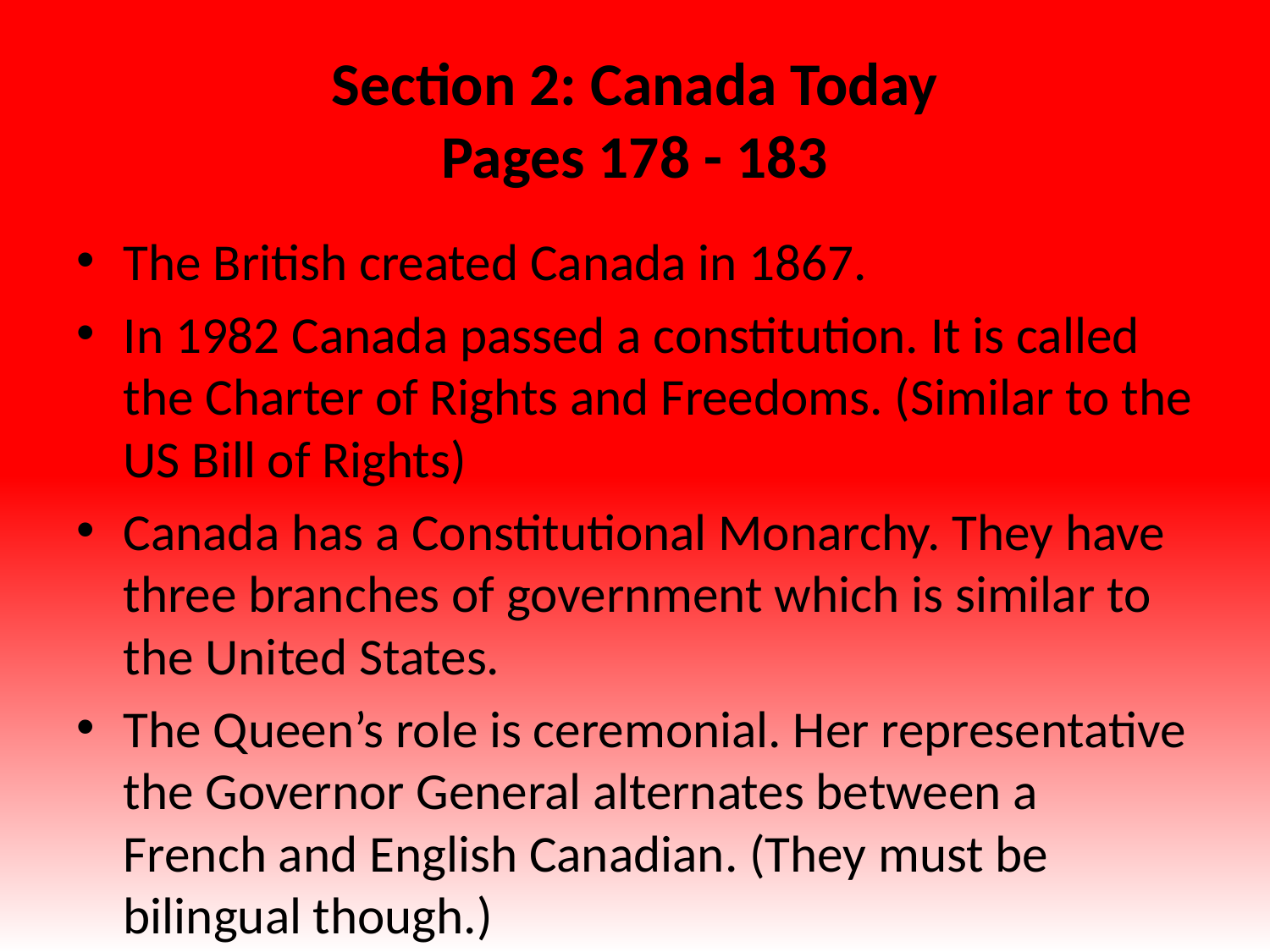

# Section 2: Canada Today Pages 178 - 183
The British created Canada in 1867.
In 1982 Canada passed a constitution. It is called the Charter of Rights and Freedoms. (Similar to the US Bill of Rights)
Canada has a Constitutional Monarchy. They have three branches of government which is similar to the United States.
The Queen’s role is ceremonial. Her representative the Governor General alternates between a French and English Canadian. (They must be bilingual though.)